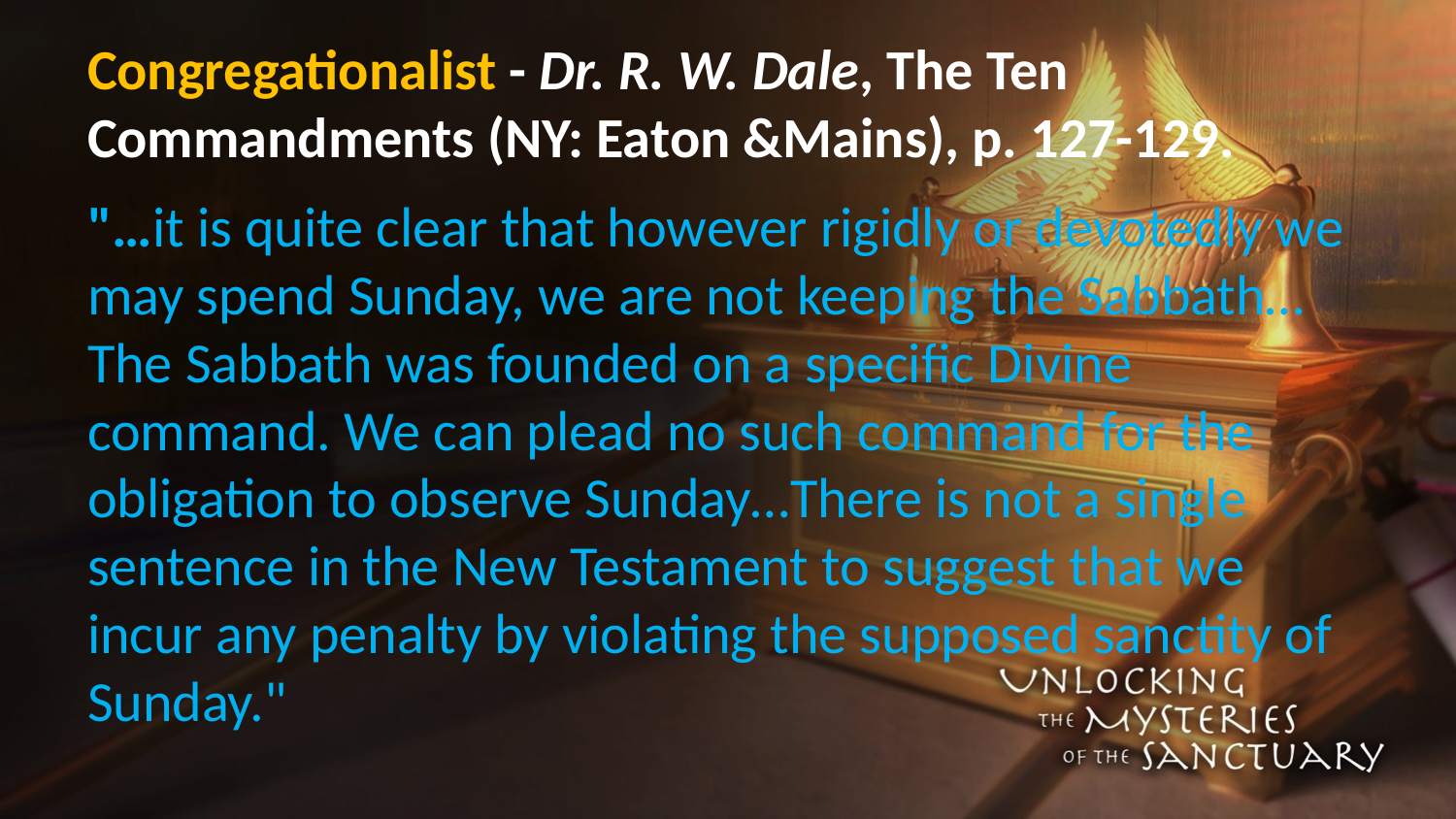

# Congregationalist - Dr. R. W. Dale, The Ten Commandments (NY: Eaton &Mains), p. 127-129.

"…it is quite clear that however rigidly or devotedly we may spend Sunday, we are not keeping the Sabbath…The Sabbath was founded on a specific Divine command. We can plead no such command for the obligation to observe Sunday…There is not a single sentence in the New Testament to suggest that we incur any penalty by violating the supposed sanctity of Sunday."